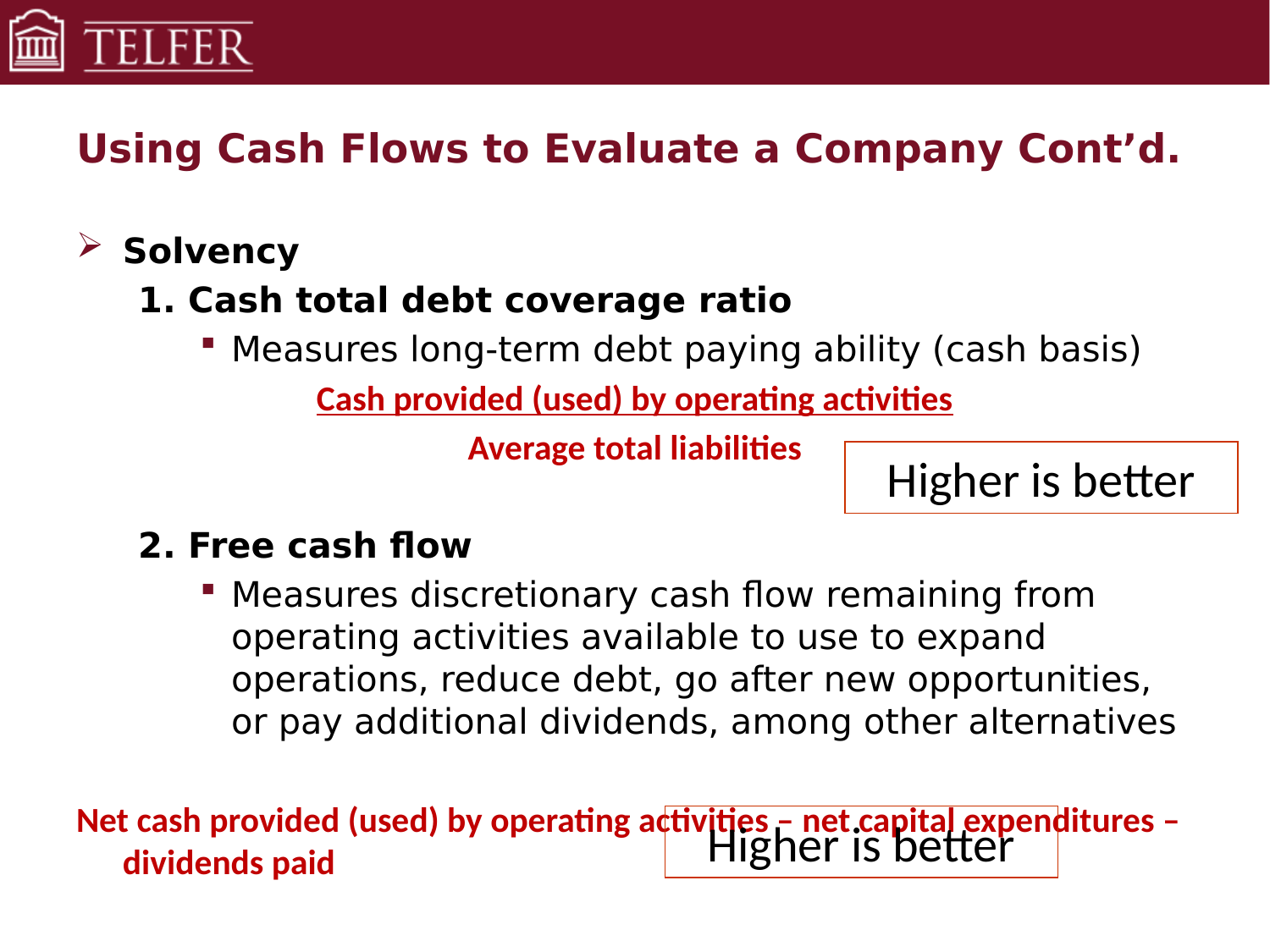

# Using Cash Flows to Evaluate a Company Cont’d.
Solvency
1. Cash total debt coverage ratio
Measures long-term debt paying ability (cash basis)
Cash provided (used) by operating activities
Average total liabilities

2. Free cash flow
Measures discretionary cash flow remaining from operating activities available to use to expand operations, reduce debt, go after new opportunities, or pay additional dividends, among other alternatives

Net cash provided (used) by operating activities – net capital expenditures – dividends paid

Higher is better
Higher is better